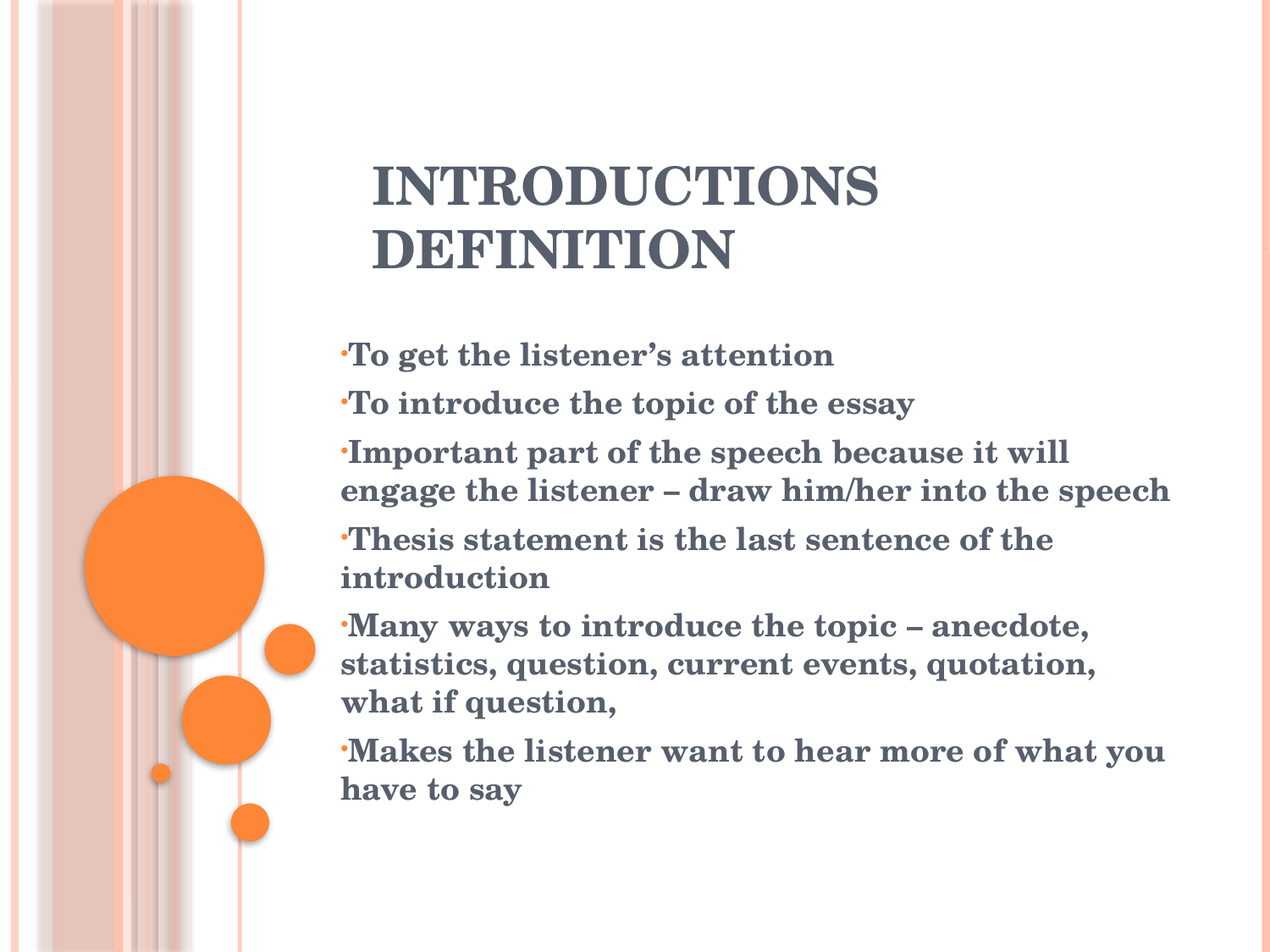

# Introductions Definition
To get the listener’s attention
To introduce the topic of the essay
Important part of the speech because it will engage the listener – draw him/her into the speech
Thesis statement is the last sentence of the introduction
Many ways to introduce the topic – anecdote, statistics, question, current events, quotation, what if question,
Makes the listener want to hear more of what you have to say